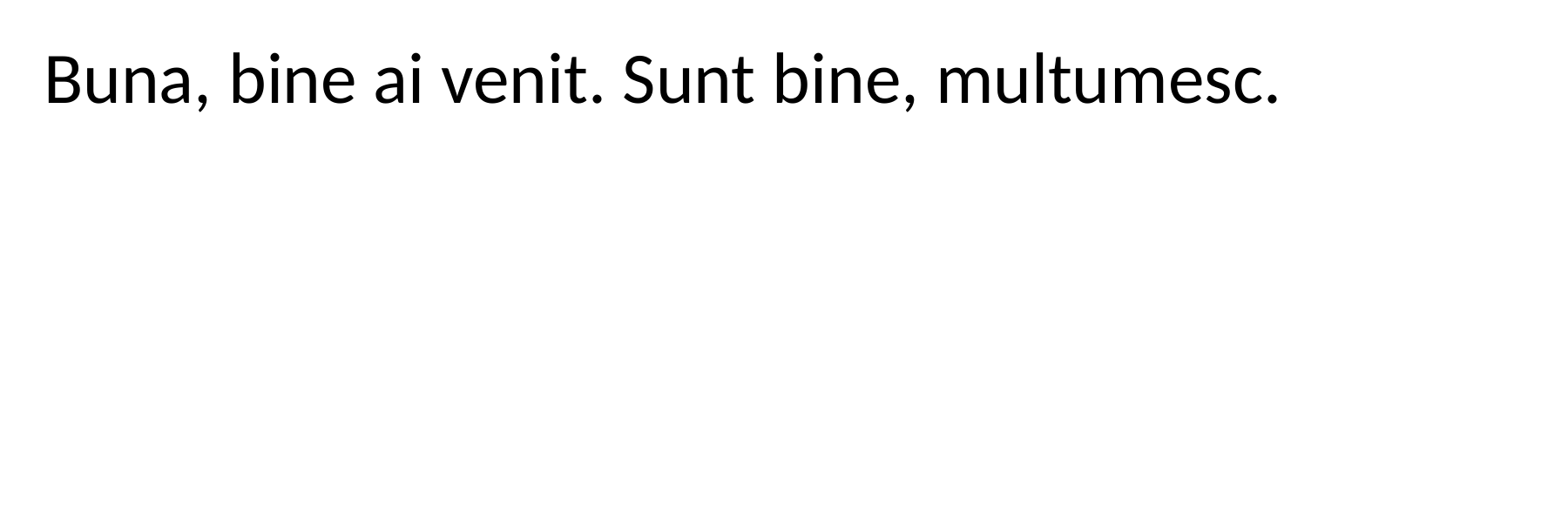

Buna, bine ai venit. Sunt bine, multumesc.